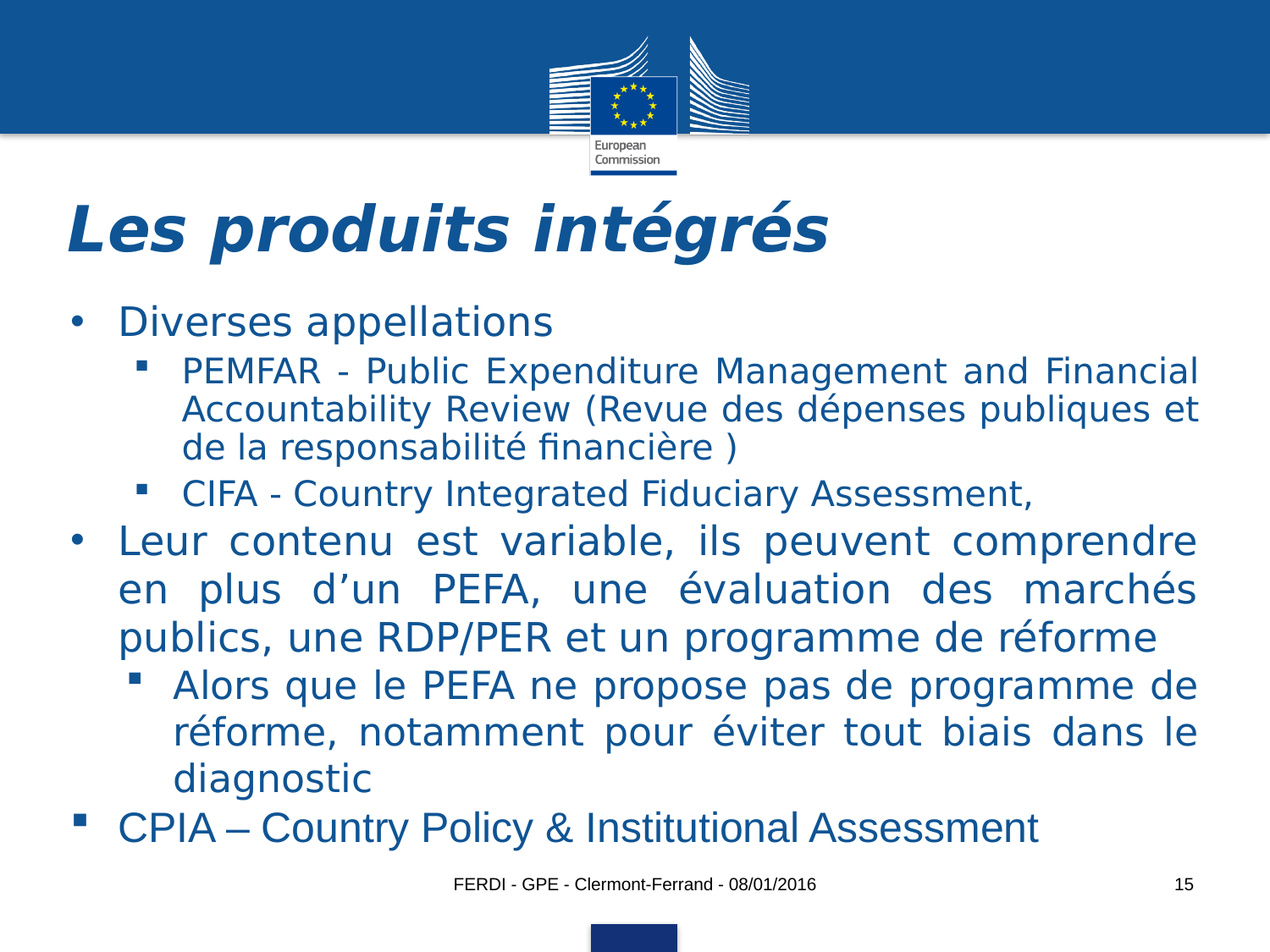

Les produits intégrés
Diverses appellations
PEMFAR - Public Expenditure Management and Financial Accountability Review (Revue des dépenses publiques et de la responsabilité financière )
CIFA - Country Integrated Fiduciary Assessment,
Leur contenu est variable, ils peuvent comprendre en plus d’un PEFA, une évaluation des marchés publics, une RDP/PER et un programme de réforme
Alors que le PEFA ne propose pas de programme de réforme, notamment pour éviter tout biais dans le diagnostic
CPIA – Country Policy & Institutional Assessment

FERDI - GPE - Clermont-Ferrand - 08/01/2016
15